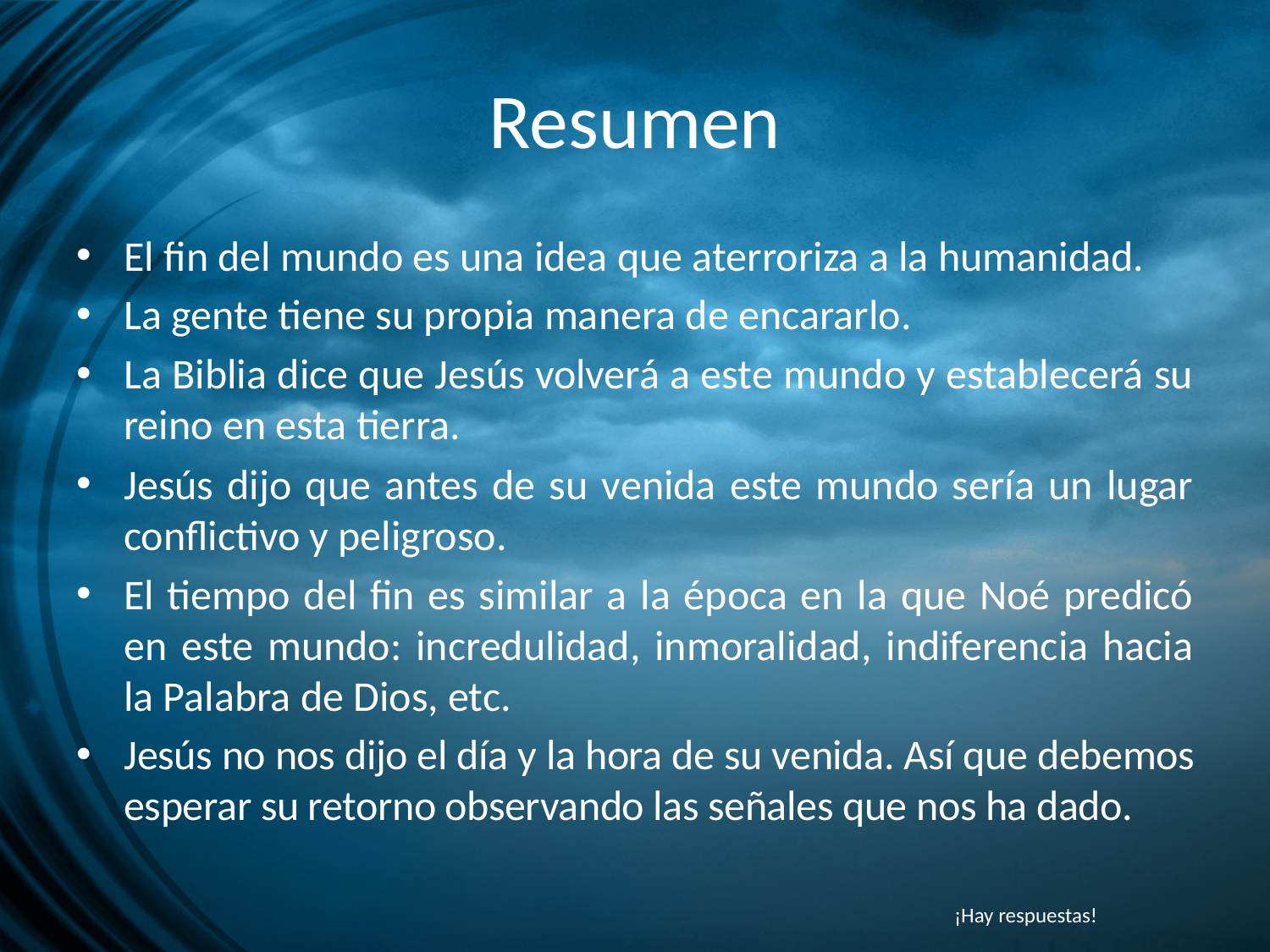

# Resumen
El fin del mundo es una idea que aterroriza a la humanidad.
La gente tiene su propia manera de encararlo.
La Biblia dice que Jesús volverá a este mundo y establecerá su reino en esta tierra.
Jesús dijo que antes de su venida este mundo sería un lugar conflictivo y peligroso.
El tiempo del fin es similar a la época en la que Noé predicó en este mundo: incredulidad, inmoralidad, indiferencia hacia la Palabra de Dios, etc.
Jesús no nos dijo el día y la hora de su venida. Así que debemos esperar su retorno observando las señales que nos ha dado.

¡Hay respuestas!